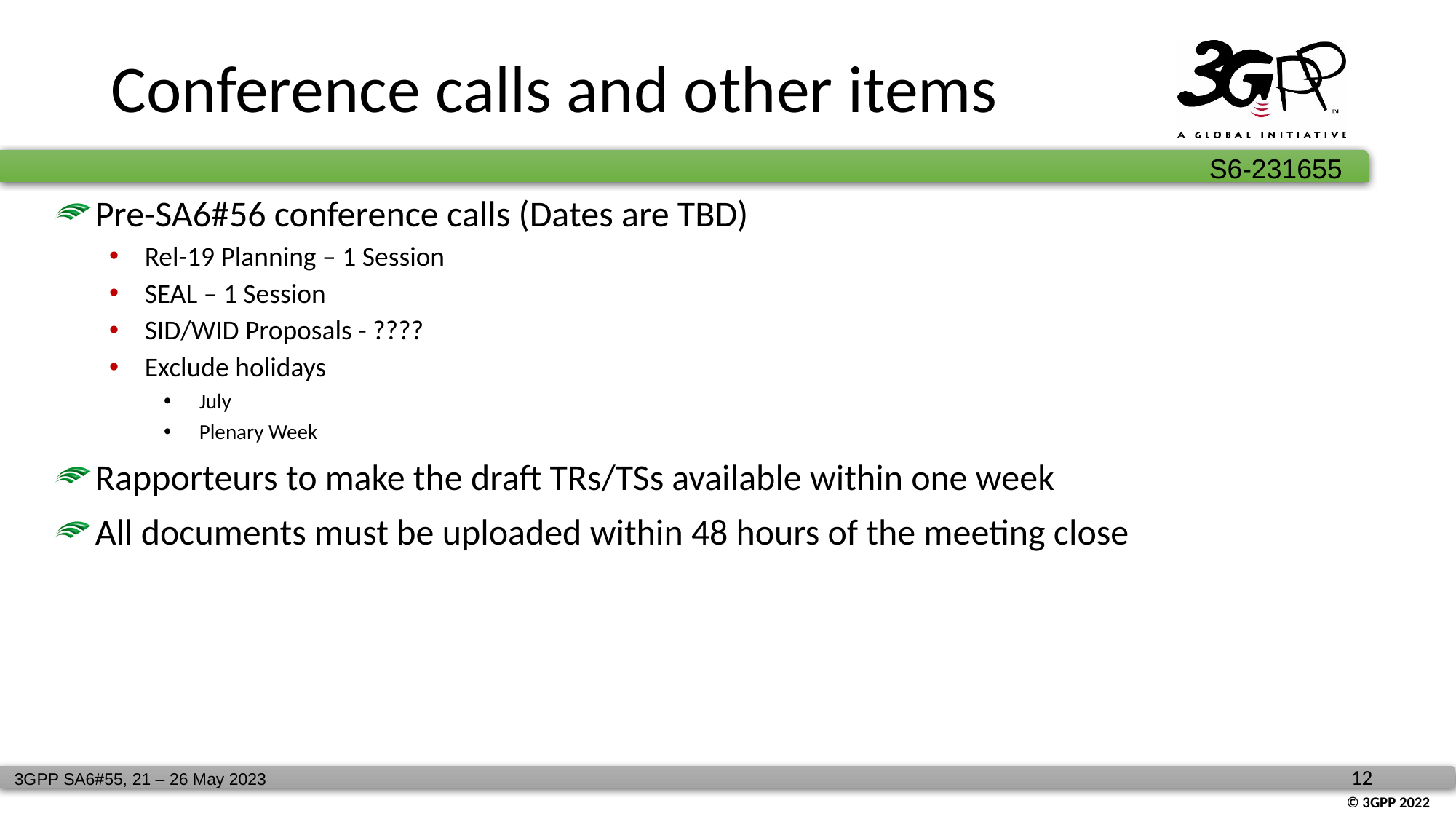

# Conference calls and other items
Pre-SA6#56 conference calls (Dates are TBD)
Rel-19 Planning – 1 Session
SEAL – 1 Session
SID/WID Proposals - ????
Exclude holidays
July
Plenary Week
Rapporteurs to make the draft TRs/TSs available within one week
All documents must be uploaded within 48 hours of the meeting close